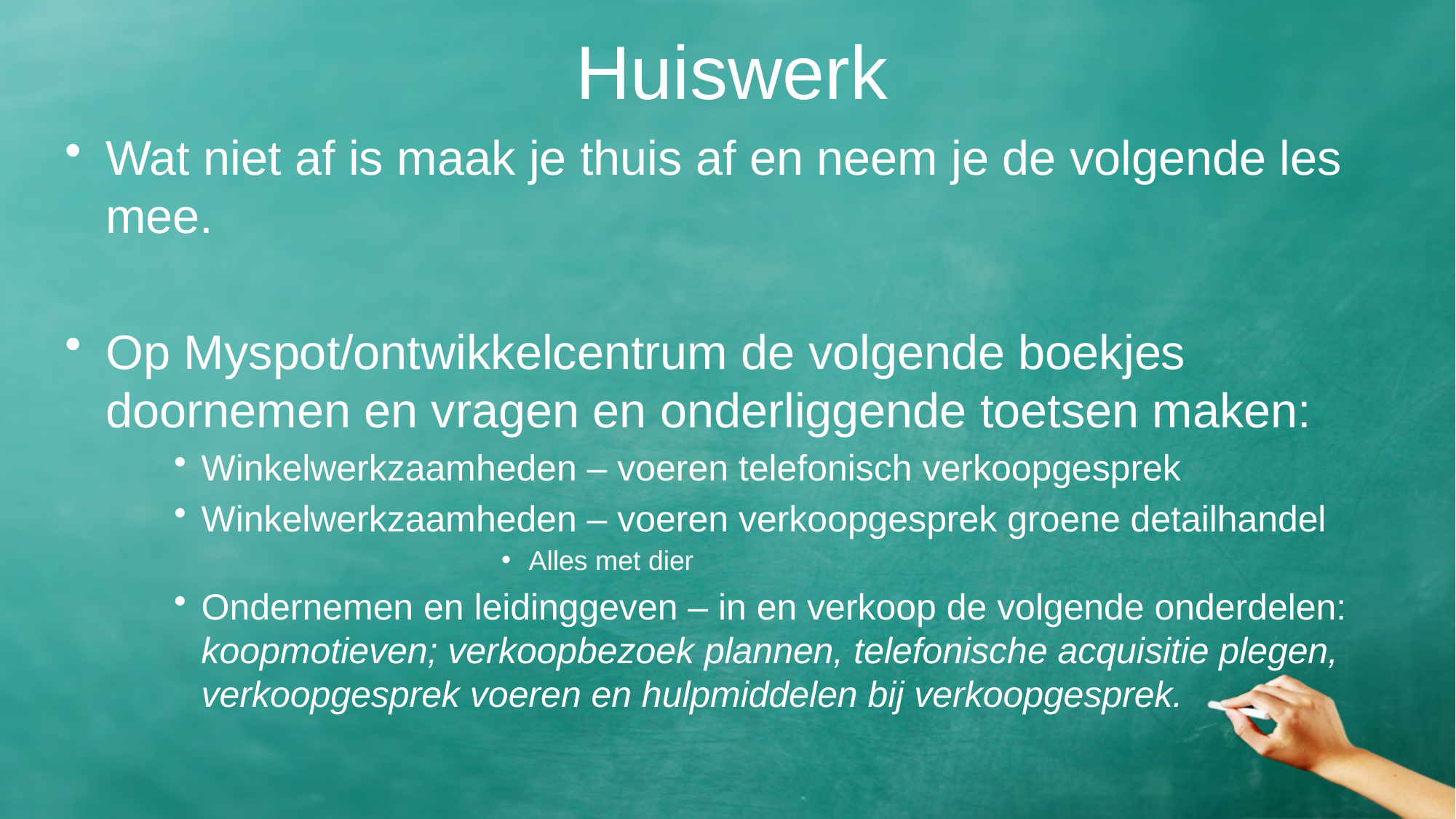

# Huiswerk
Wat niet af is maak je thuis af en neem je de volgende les mee.

Op Myspot/ontwikkelcentrum de volgende boekjes doornemen en vragen en onderliggende toetsen maken:
Winkelwerkzaamheden – voeren telefonisch verkoopgesprek
Winkelwerkzaamheden – voeren verkoopgesprek groene detailhandel
Alles met dier
Ondernemen en leidinggeven – in en verkoop de volgende onderdelen: koopmotieven; verkoopbezoek plannen, telefonische acquisitie plegen, verkoopgesprek voeren en hulpmiddelen bij verkoopgesprek.